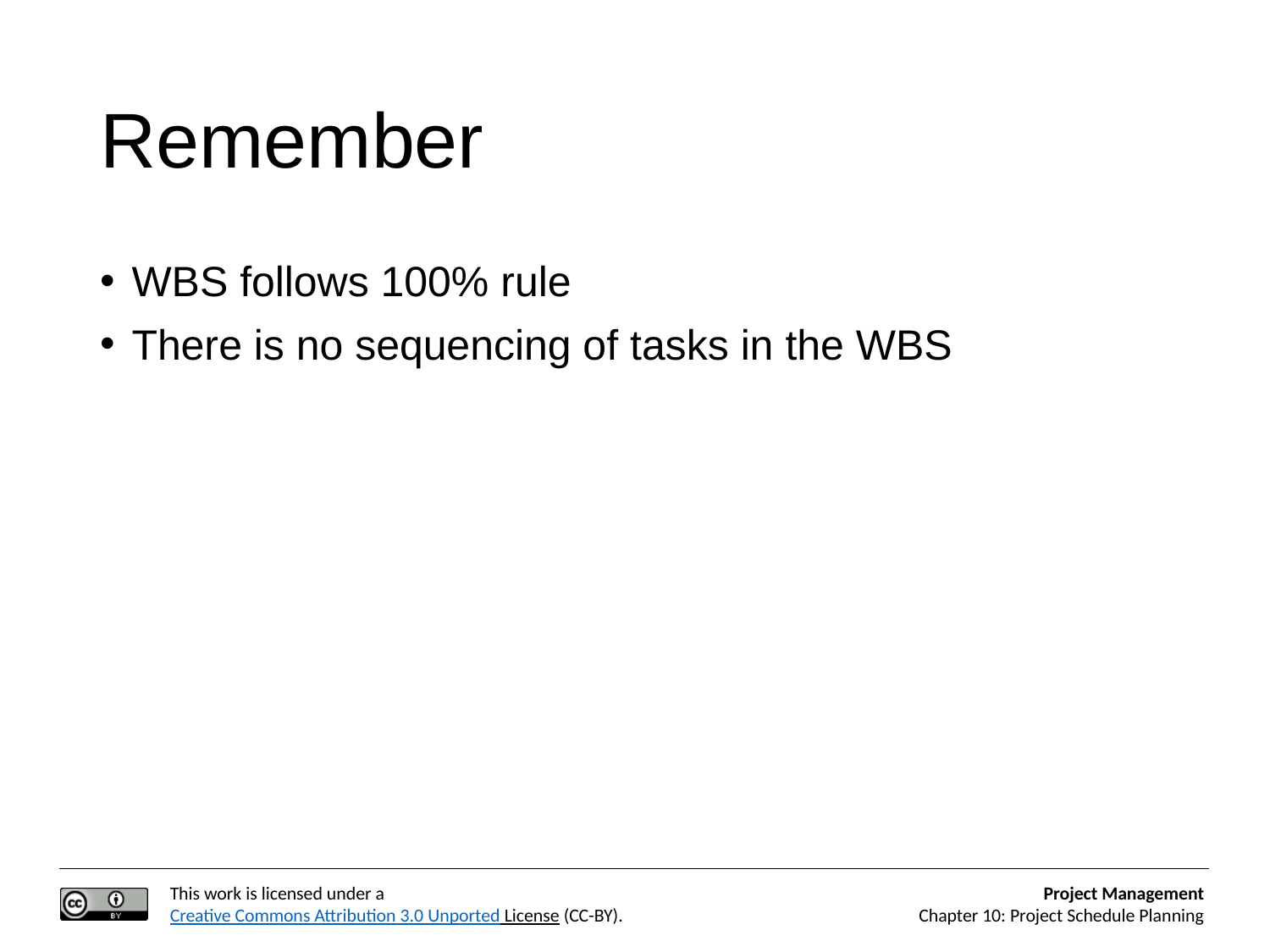

# Remember
WBS follows 100% rule
There is no sequencing of tasks in the WBS